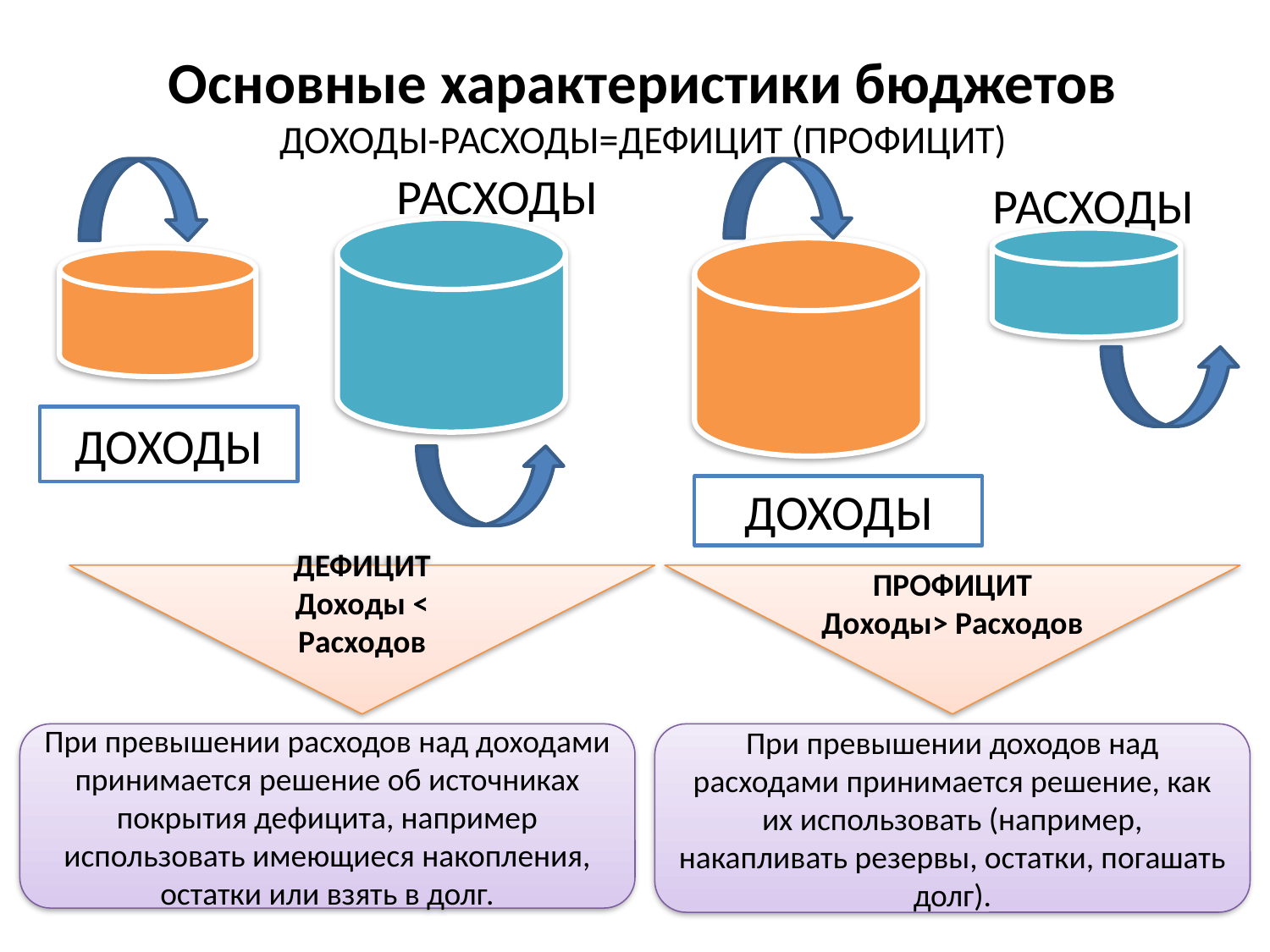

# Основные характеристики бюджетов ДОХОДЫ-РАСХОДЫ=ДЕФИЦИТ (ПРОФИЦИТ)
РАСХОДЫ

РАСХОДЫ

ДОХОДЫ

ДОХОДЫ
ДЕФИЦИТ
Доходы < Расходов
ПРОФИЦИТ
Доходы> Расходов
При превышении расходов над доходами принимается решение об источниках покрытия дефицита, например использовать имеющиеся накопления, остатки или взять в долг.
При превышении доходов над расходами принимается решение, как их использовать (например, накапливать резервы, остатки, погашать долг).